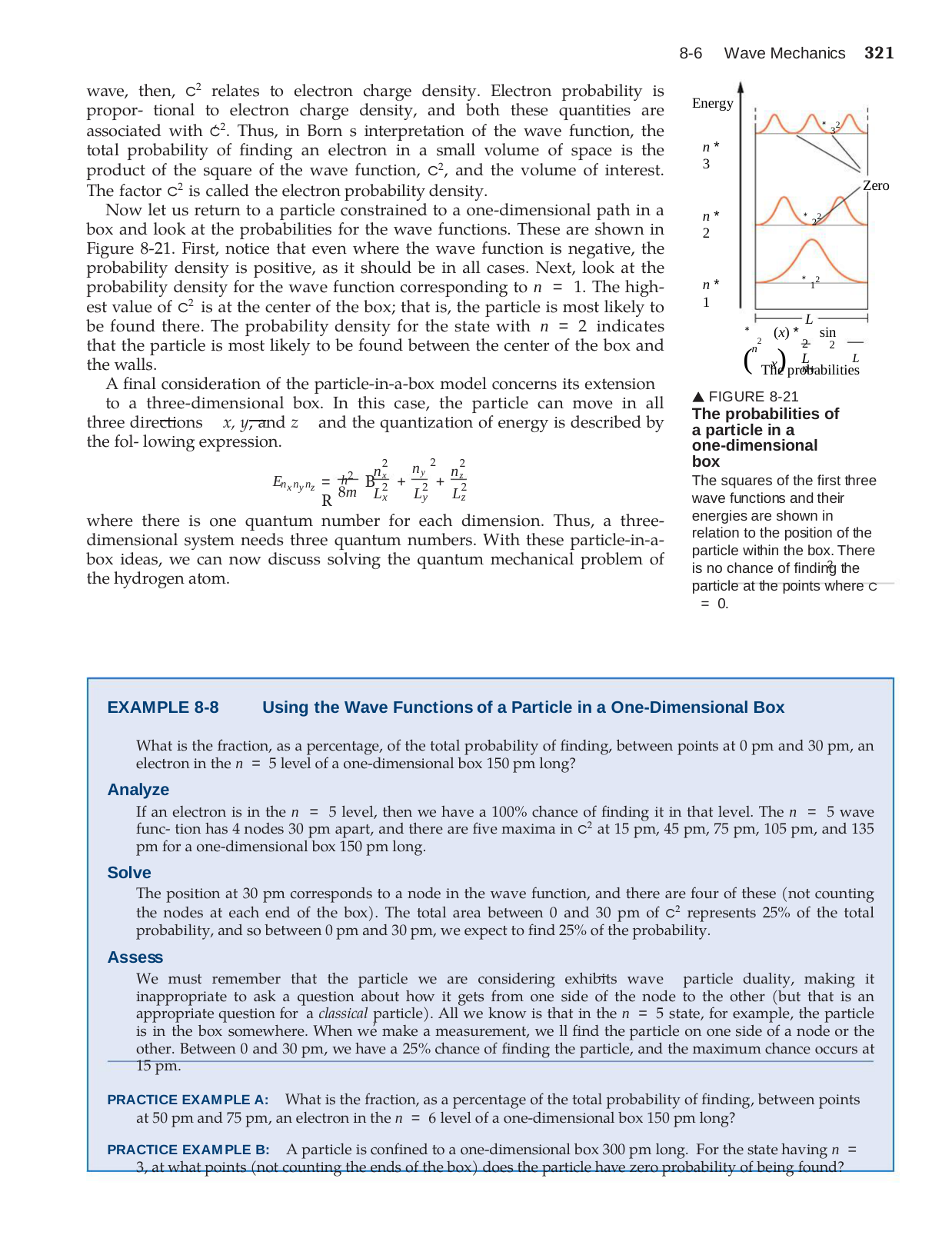

8-6	Wave Mechanics	321
wave, then, c2 relates to electron charge density. Electron probability is propor- tional to electron charge density, and both these quantities are associated with c2. Thus, in Born s interpretation of the wave function, the total probability of finding an electron in a small volume of space is the product of the square of the wave function, c2, and the volume of interest. The factor c2  is called the electron probability density.
Now let us return to a particle constrained to a one-dimensional path in a box and look at the probabilities for the wave functions. These are shown in Figure 8-21. First, notice that even where the wave function is negative, the probability density is positive, as it should be in all cases. Next, look at the probability density for the wave function corresponding to n  =  1. The high- est value of c2  is at the center of the box; that is, the particle is most likely to be found there. The probability density for the state with  n  =  2  indicates that the particle is most likely to be found between the center of the box and the walls.
A final consideration of the particle-in-a-box model concerns its extension
to a three-dimensional box. In this case, the particle can move in all three directions    x, y, and z    and the quantization of energy is described by the fol- lowing expression.
2
Energy
*32

n * 3
Zero
*22
n * 2
*12
n * 1
L
*    (x) *    sin  (     x)
2	2    n+
2
n
L	L
The probabilities
 FIGURE 8-21
The probabilities of a particle in a
one-dimensional box
The squares of the first three wave functions and their energies are shown in relation to the position of the particle within the box. There is no chance of finding the particle at the points where c   =  0.

2
2
ny
h2
nx
nz
=	 B	+	+	R
E
n  n  n
2	2	2
x  y  z
8m
L	L	L
x	y	z
where  there  is  one  quantum  number  for  each  dimension.  Thus,  a  three- dimensional system needs three quantum numbers. With these particle-in-a- box ideas, we can now discuss solving the quantum mechanical problem of the hydrogen atom.
2
EXAMPLE 8-8	Using the Wave Functions of a Particle in a One-Dimensional Box

What is the fraction, as a percentage, of the total probability of finding, between points at 0 pm and 30 pm, an electron in the n  =  5 level of a one-dimensional box 150 pm long?
Analyze
If an electron is in the n  =  5 level, then we have a 100% chance of finding it in that level. The n  =  5 wave func- tion has 4 nodes 30 pm apart, and there are five maxima in c2 at 15 pm, 45 pm, 75 pm, 105 pm, and 135 pm for a one-dimensional box 150 pm long.
Solve
The position at 30 pm corresponds to a node in the wave function, and there are four of these (not counting the nodes at each end of the box). The total area between 0 and 30 pm of c2 represents 25% of the total probability, and so between 0 pm and 30 pm, we expect to find 25% of the probability.
Assess
We must remember that the particle we are considering exhibits wave  particle duality, making it inappropriate to ask a question about how it gets from one side of the node to the other (but that is an appropriate question for  a classical particle). All we know is that in the n  =  5 state, for example, the particle is in the box somewhere. When we make a measurement, we ll find the particle on one side of a node or the other. Between 0 and 30 pm, we have a 25% chance of finding the particle, and the maximum chance occurs at 15 pm.

PRACTICE EXAMPLE A:    What is the fraction, as a percentage of the total probability of finding, between points at 50 pm and 75 pm, an electron in the n  =  6 level of a one-dimensional box 150 pm long?
PRACTICE EXAMPLE B:    A particle is confined to a one-dimensional box 300 pm long.  For the state having n  =  3, at what points (not counting the ends of the box) does the particle have zero probability of being found?